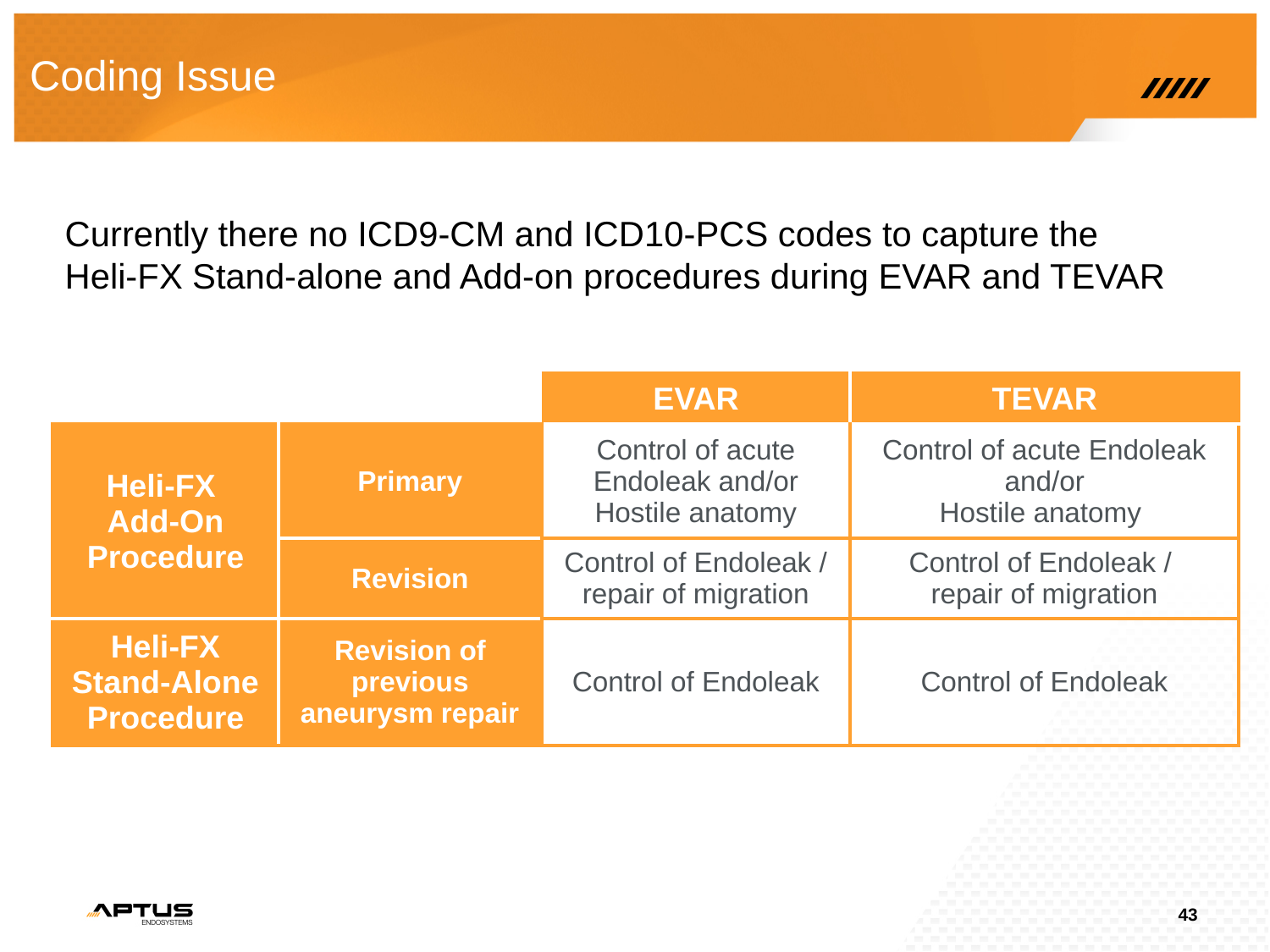

# Coding Issue
Currently there no ICD9-CM and ICD10-PCS codes to capture the
Heli-FX Stand-alone and Add-on procedures during EVAR and TEVAR
|  |  | EVAR | TEVAR |
| --- | --- | --- | --- |
| Heli-FX Add-On Procedure | Primary | Control of acute Endoleak and/or Hostile anatomy | Control of acute Endoleak and/or Hostile anatomy |
|  | Revision | Control of Endoleak / repair of migration | Control of Endoleak / repair of migration |
| Heli-FX Stand-Alone Procedure | Revision of previous aneurysm repair | Control of Endoleak | Control of Endoleak |
43